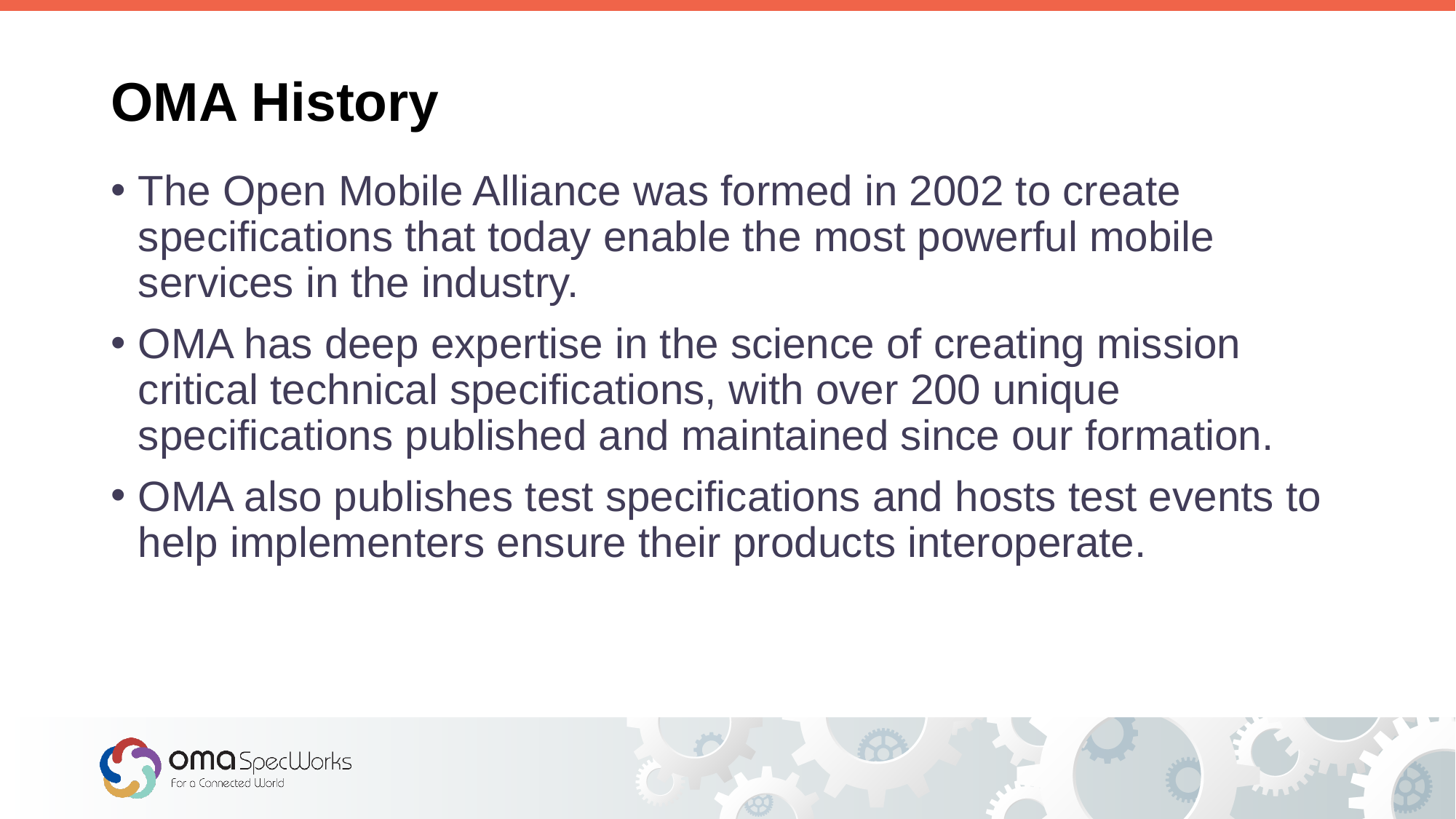

# OMA History
The Open Mobile Alliance was formed in 2002 to create specifications that today enable the most powerful mobile services in the industry.
OMA has deep expertise in the science of creating mission critical technical specifications, with over 200 unique specifications published and maintained since our formation.
OMA also publishes test specifications and hosts test events to help implementers ensure their products interoperate.